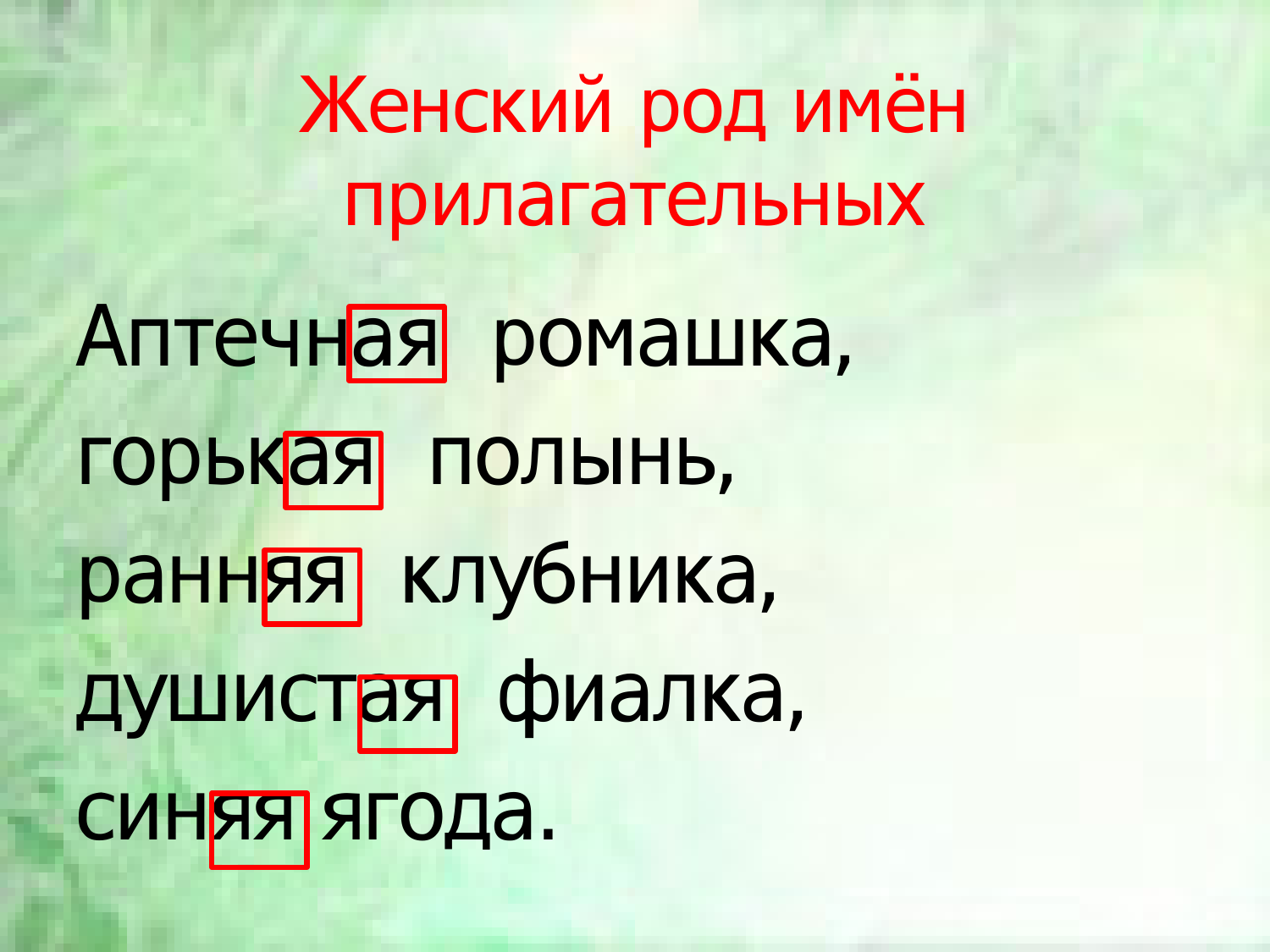

# Женский род имён прилагательных
Аптечная  ромашка,
горькая  полынь,
ранняя  клубника,
душистая  фиалка,
синяя ягода.